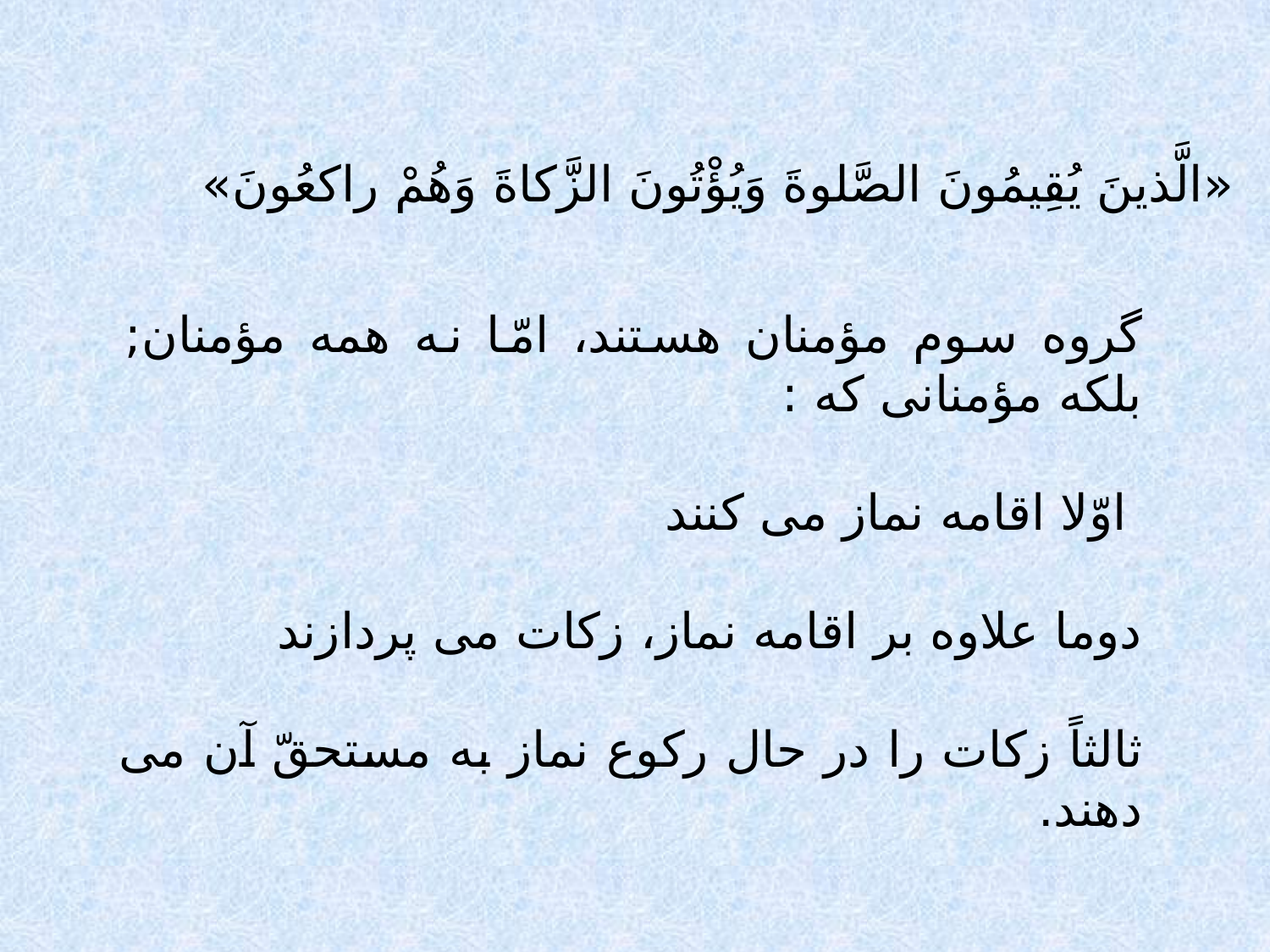

«الَّذينَ يُقِيمُونَ الصَّلوةَ وَيُؤْتُونَ الزَّكاةَ وَهُمْ راكعُونَ»
گروه سوم مؤمنان هستند، امّا نه همه مؤمنان; بلكه مؤمنانى كه :

 اوّلا اقامه نماز مى كنند

دوما علاوه بر اقامه نماز، زكات مى پردازند

ثالثاً زكات را در حال ركوع نماز به مستحقّ آن مى دهند.